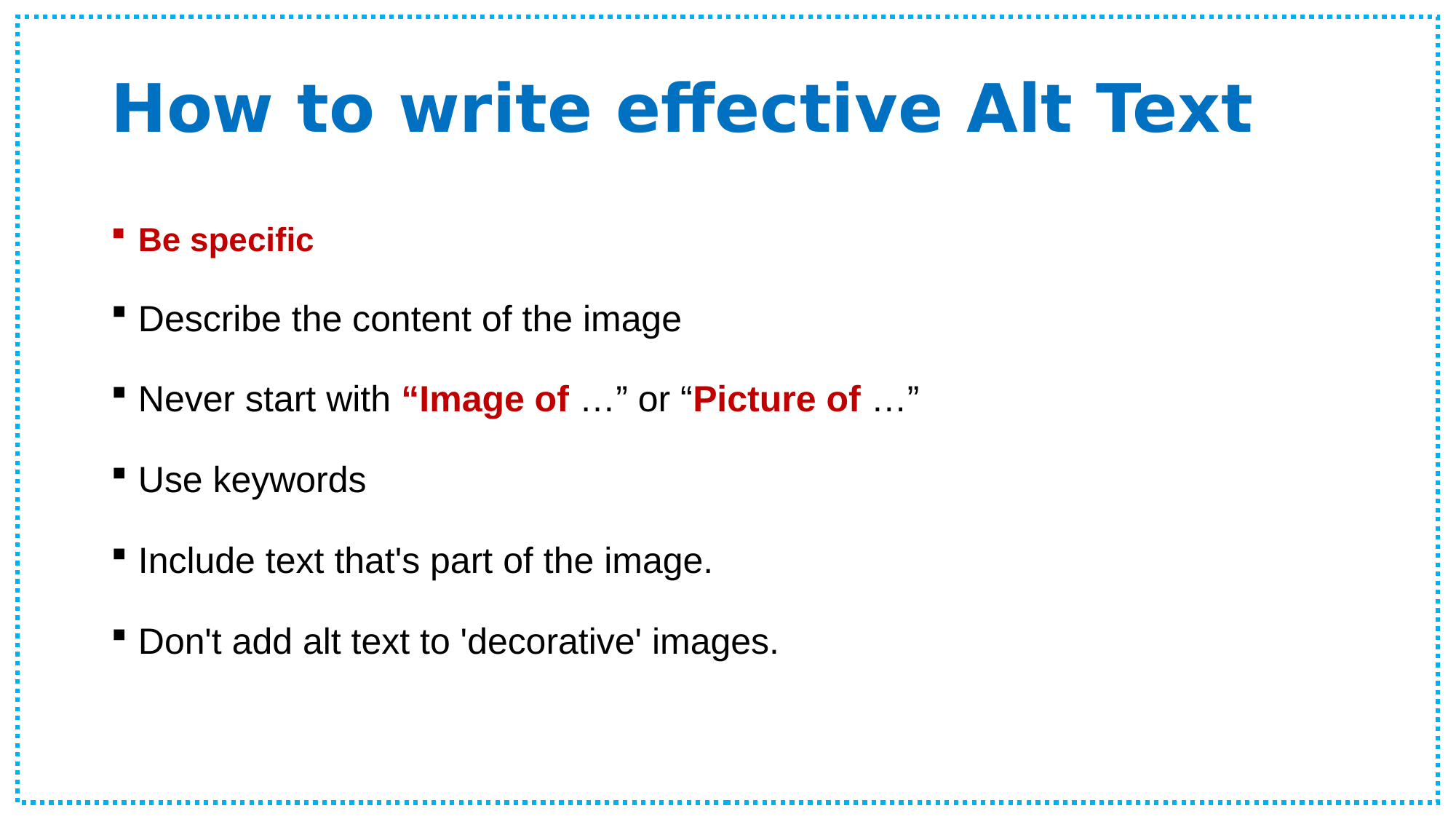

# How to write effective Alt Text
Be specific
Describe the content of the image
Never start with “Image of …” or “Picture of …”
Use keywords
Include text that's part of the image.
Don't add alt text to 'decorative' images.